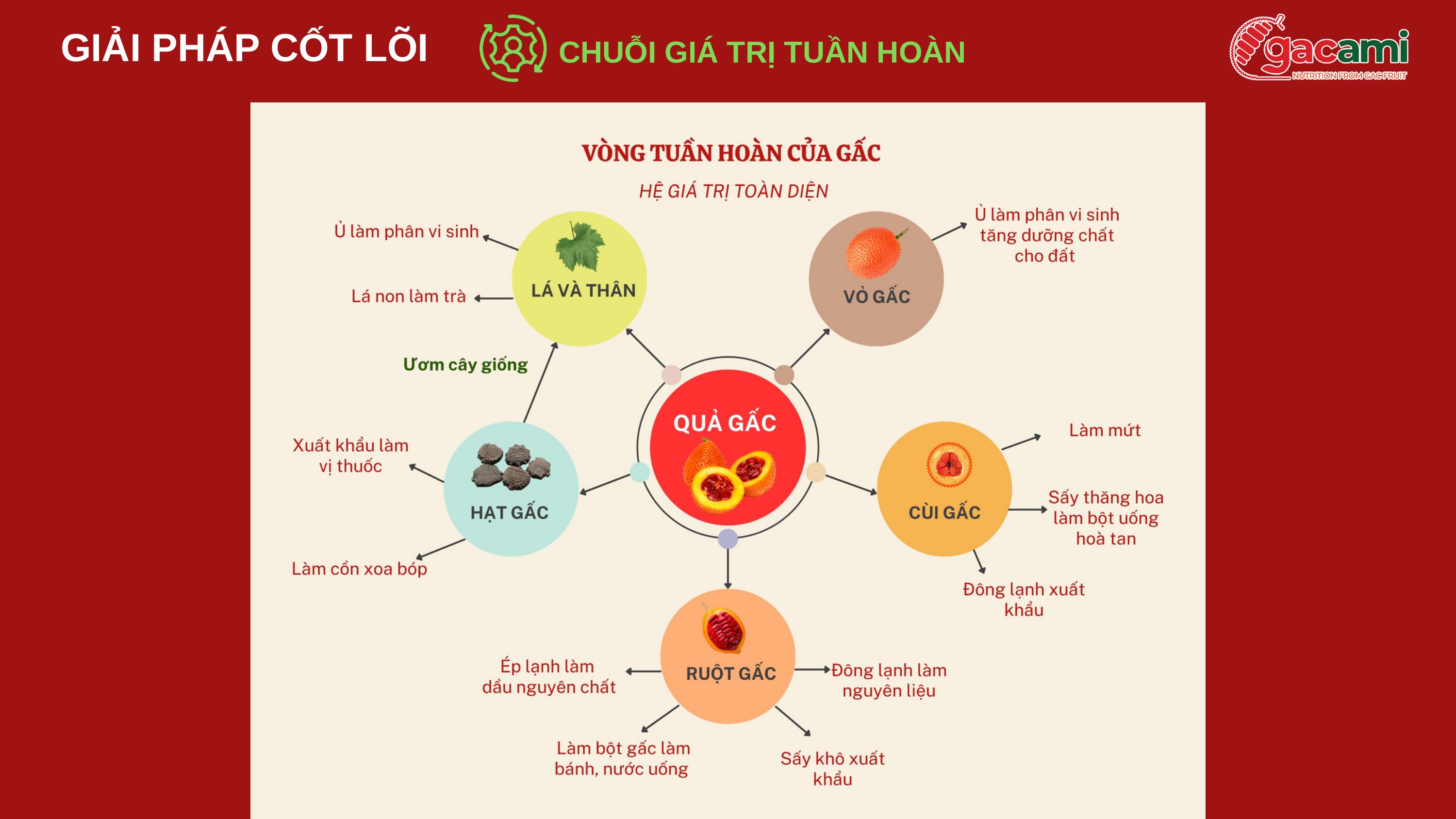

GIẢI PHÁP CỐT LÕI
CHUỖI GIÁ TRỊ TUẦN HOÀN